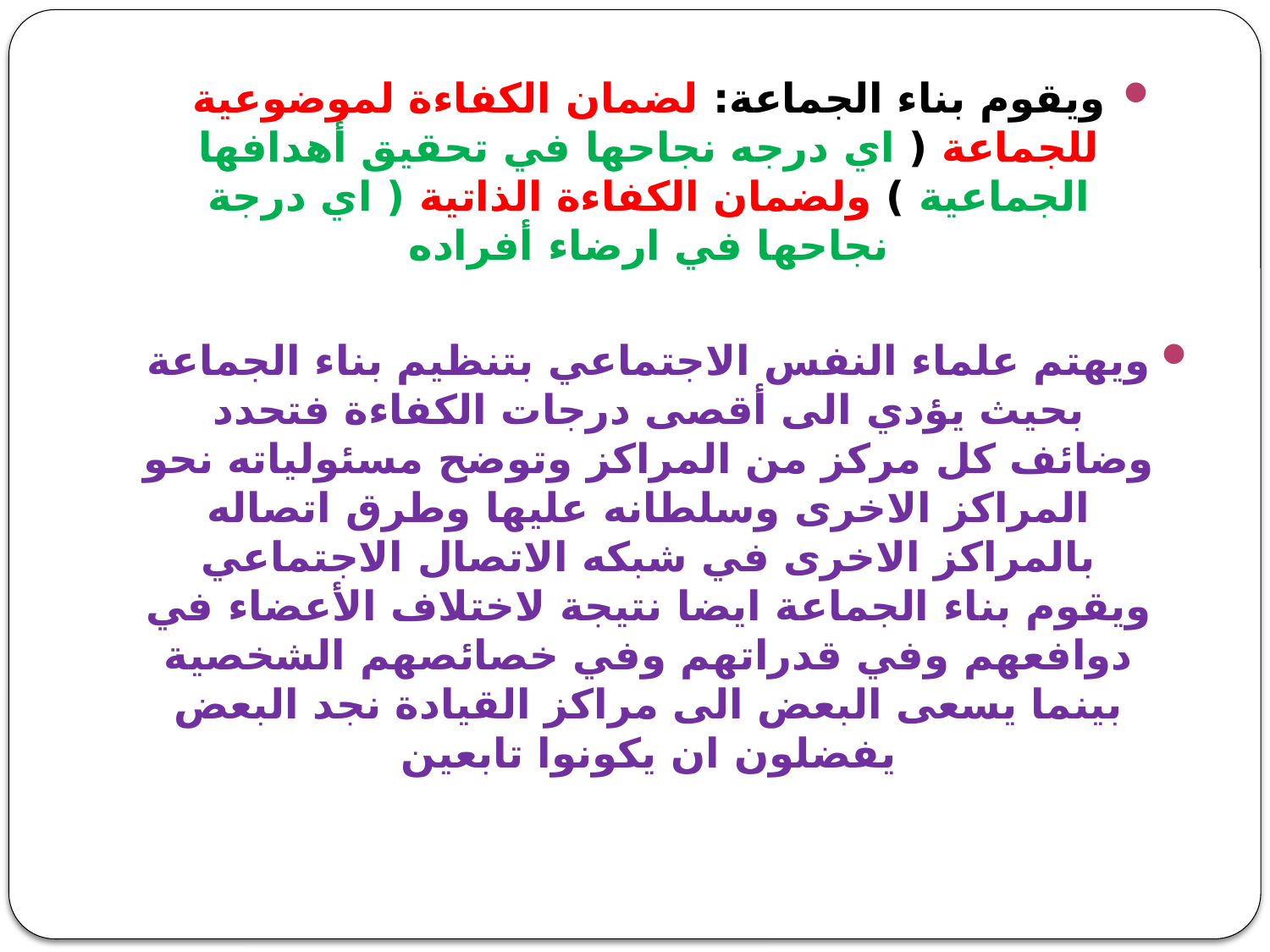

ويقوم بناء الجماعة: لضمان الكفاءة لموضوعية للجماعة ( اي درجه نجاحها في تحقيق أهدافها الجماعية ) ولضمان الكفاءة الذاتية ( اي درجة نجاحها في ارضاء أفراده

ويهتم علماء النفس الاجتماعي بتنظيم بناء الجماعة بحيث يؤدي الى أقصى درجات الكفاءة فتحدد وضائف كل مركز من المراكز وتوضح مسئولياته نحو المراكز الاخرى وسلطانه عليها وطرق اتصاله بالمراكز الاخرى في شبكه الاتصال الاجتماعي ويقوم بناء الجماعة ايضا نتيجة لاختلاف الأعضاء في دوافعهم وفي قدراتهم وفي خصائصهم الشخصية بينما يسعى البعض الى مراكز القيادة نجد البعض يفضلون ان يكونوا تابعين